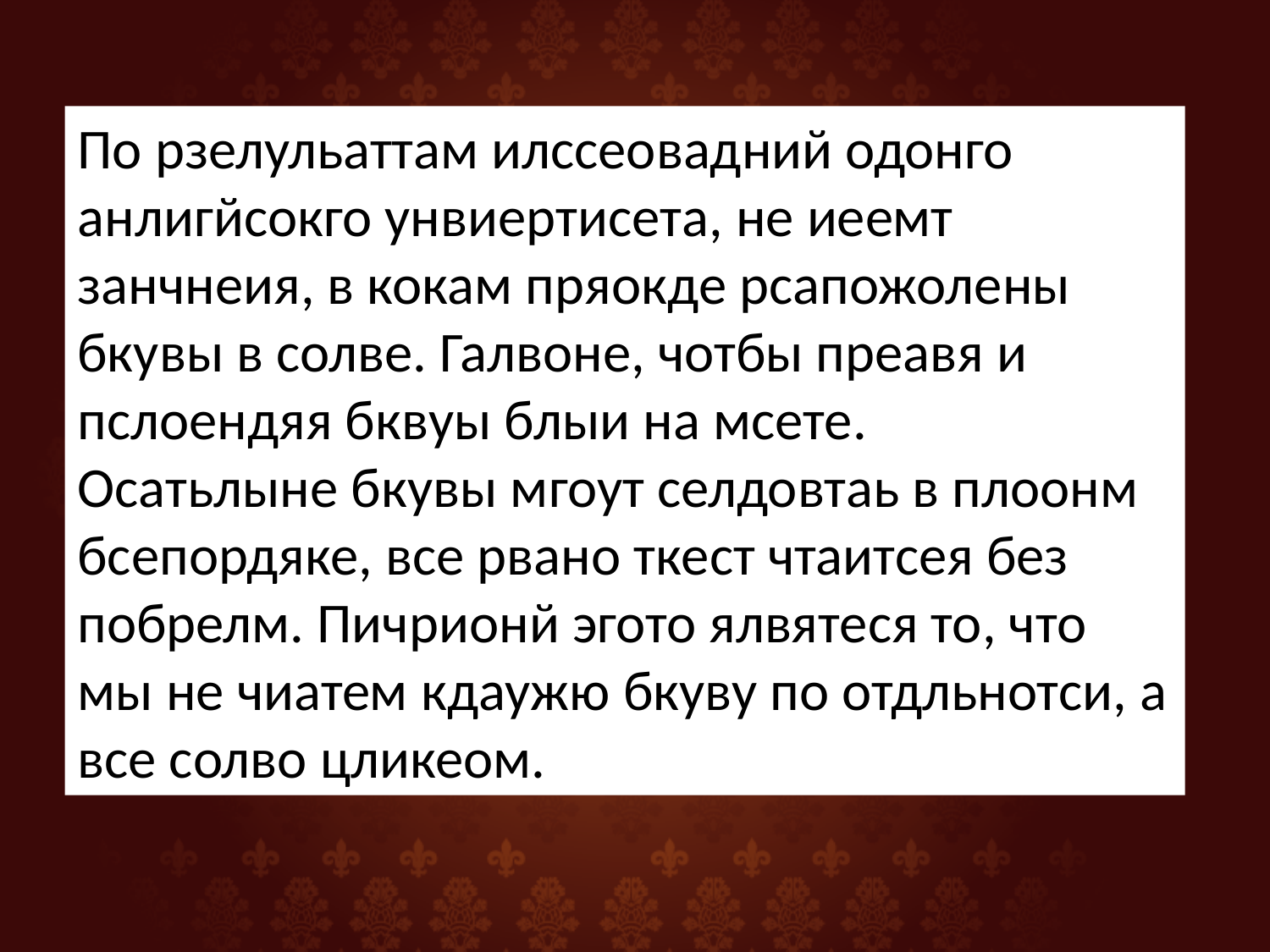

По рзелульаттам илссеовадний одонго анлигйсокго унвиертисета, не иеемт занчнеия, в кокам пряокде рсапожолены бкувы в солве. Галвоне, чотбы преавя и пслоендяя бквуы блыи на мсете.
Осатьлыне бкувы мгоут селдовтаь в плоонм бсепордяке, все рвано ткест чтаитсея без побрелм. Пичрионй эгото ялвятеся то, что
мы не чиатем кдаужю бкуву по отдльнотси, а все солво цликеом.